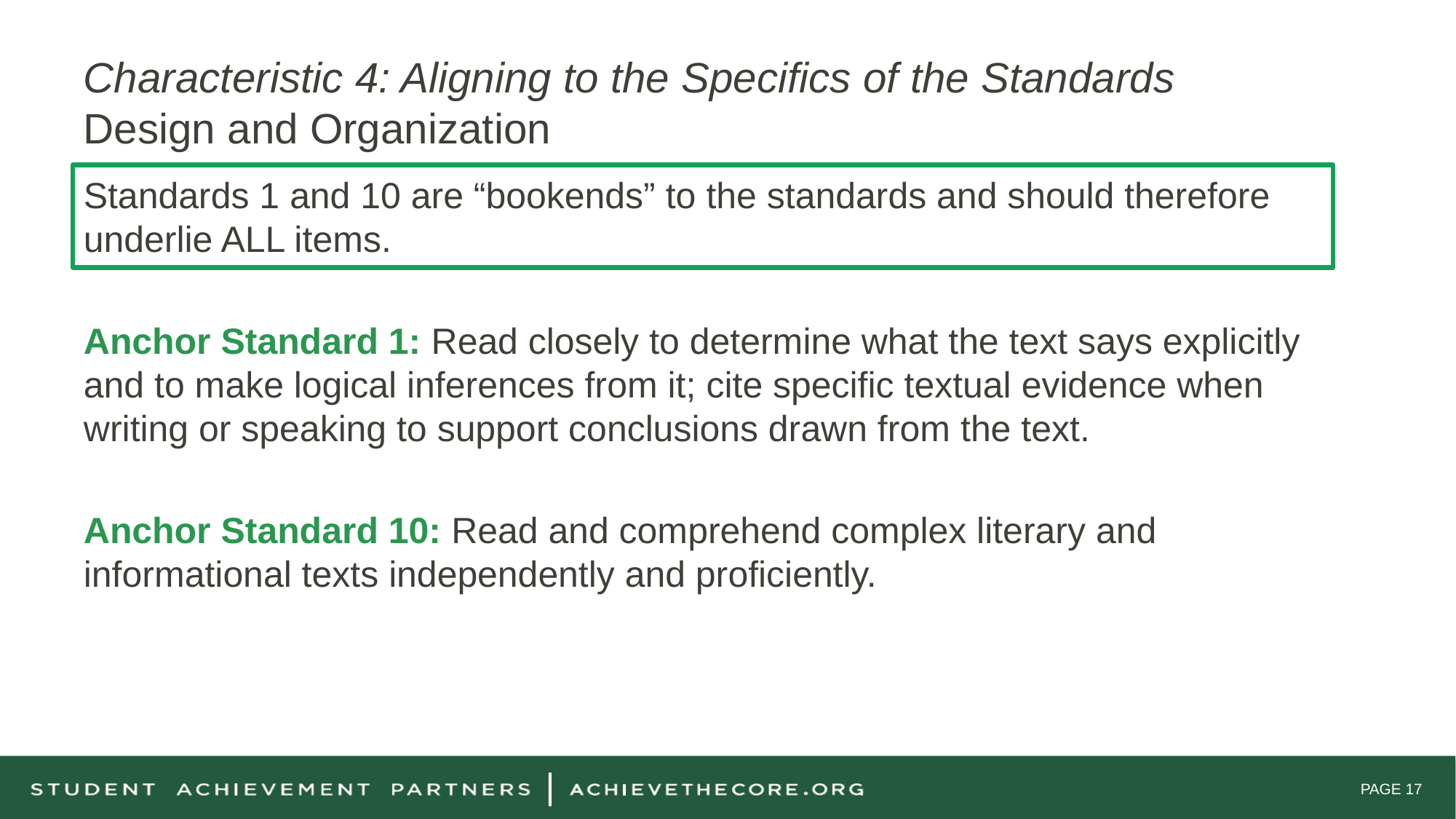

# Characteristic 4: Aligning to the Specifics of the Standards Design and Organization

Standards 1 and 10 are “bookends” to the standards and should therefore underlie ALL items.

Anchor Standard 1: Read closely to determine what the text says explicitly and to make logical inferences from it; cite specific textual evidence when writing or speaking to support conclusions drawn from the text.

Anchor Standard 10: Read and comprehend complex literary and informational texts independently and proficiently.